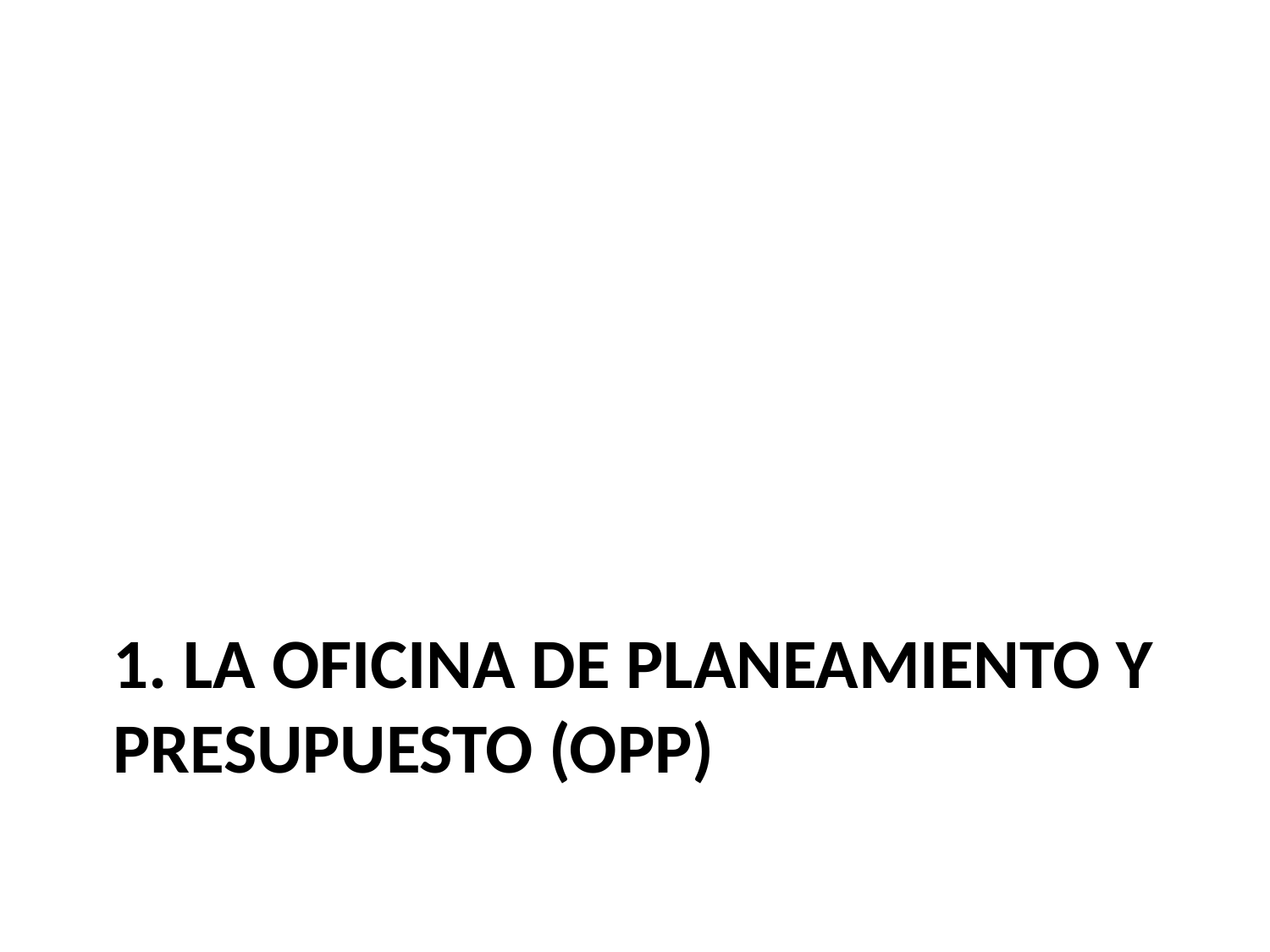

# 1. La oficina de planeamiento y presupuesto (OPP)